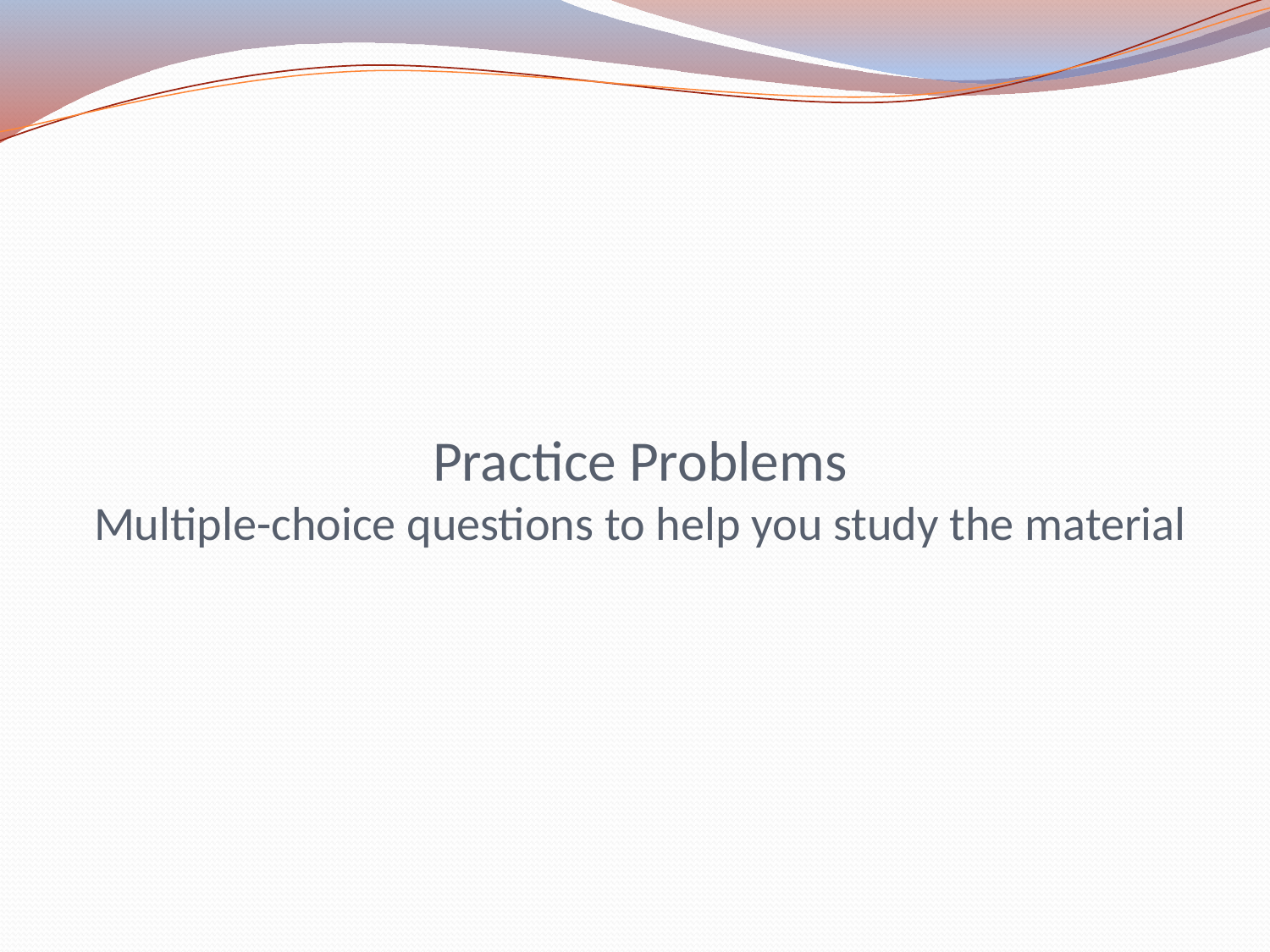

# Practice Problems Multiple-choice questions to help you study the material